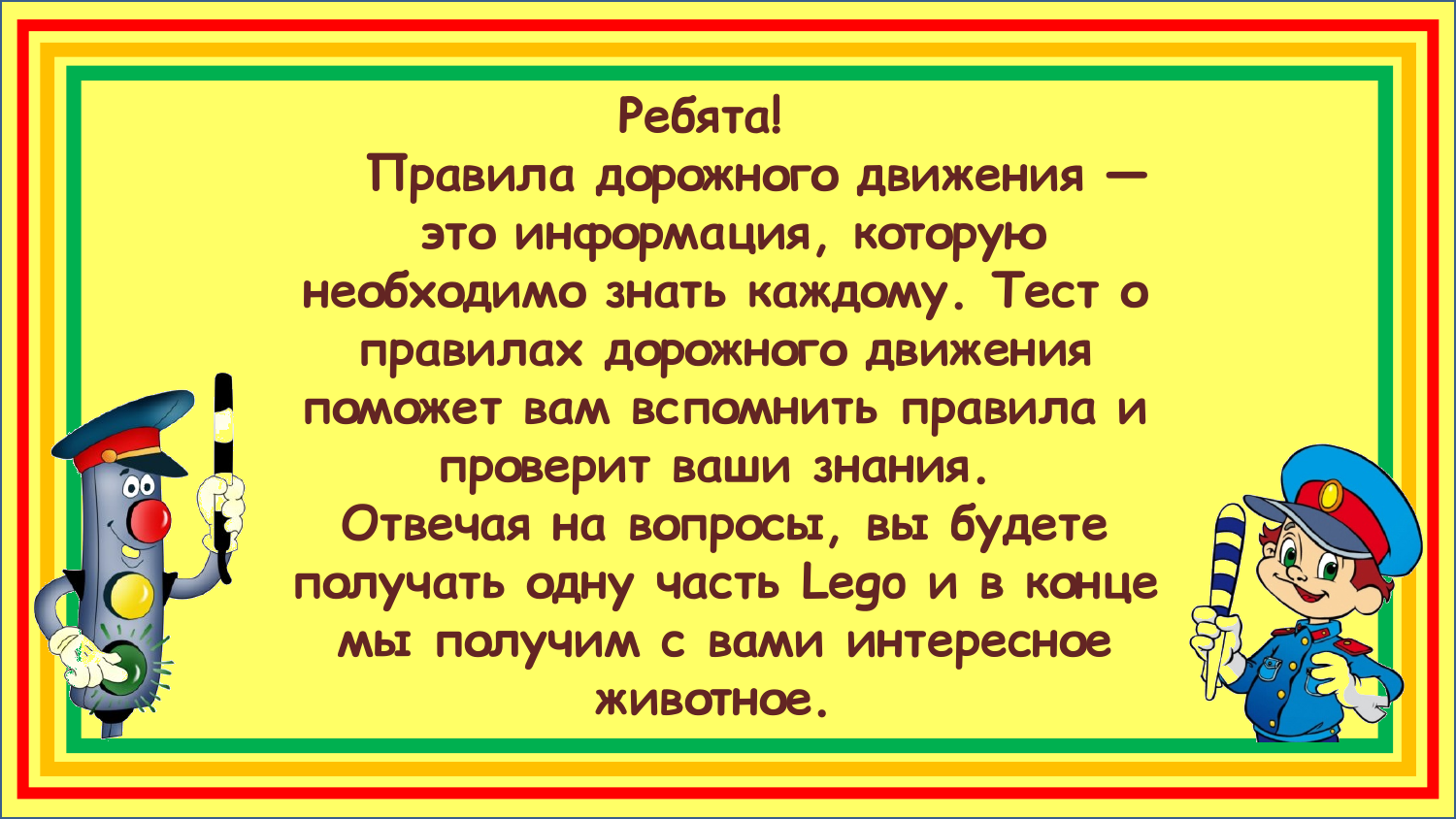

Ребята!
   Правила дорожного движения — это информация, которую необходимо знать каждому. Тест о правилах дорожного движения поможет вам вспомнить правила и проверит ваши знания.
Отвечая на вопросы, вы будете получать одну часть Lego и в конце мы получим с вами интересное животное.